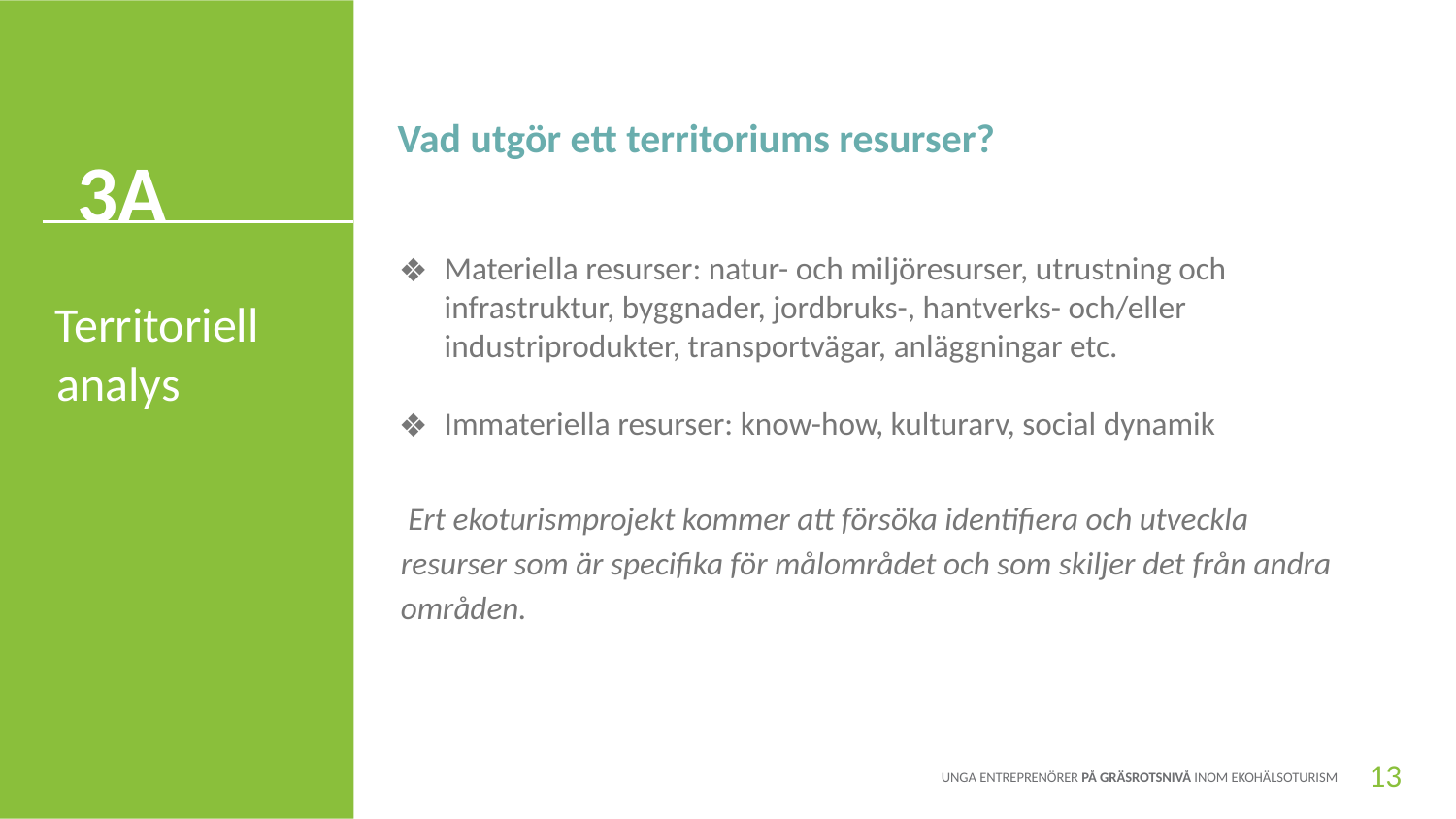

Vad utgör ett territoriums resurser?

3A

Materiella resurser: natur- och miljöresurser, utrustning och infrastruktur, byggnader, jordbruks-, hantverks- och/eller industriprodukter, transportvägar, anläggningar etc.

Immateriella resurser: know-how, kulturarv, social dynamik
Territoriell analys

 Ert ekoturismprojekt kommer att försöka identifiera och utveckla resurser som är specifika för målområdet och som skiljer det från andra områden.
13